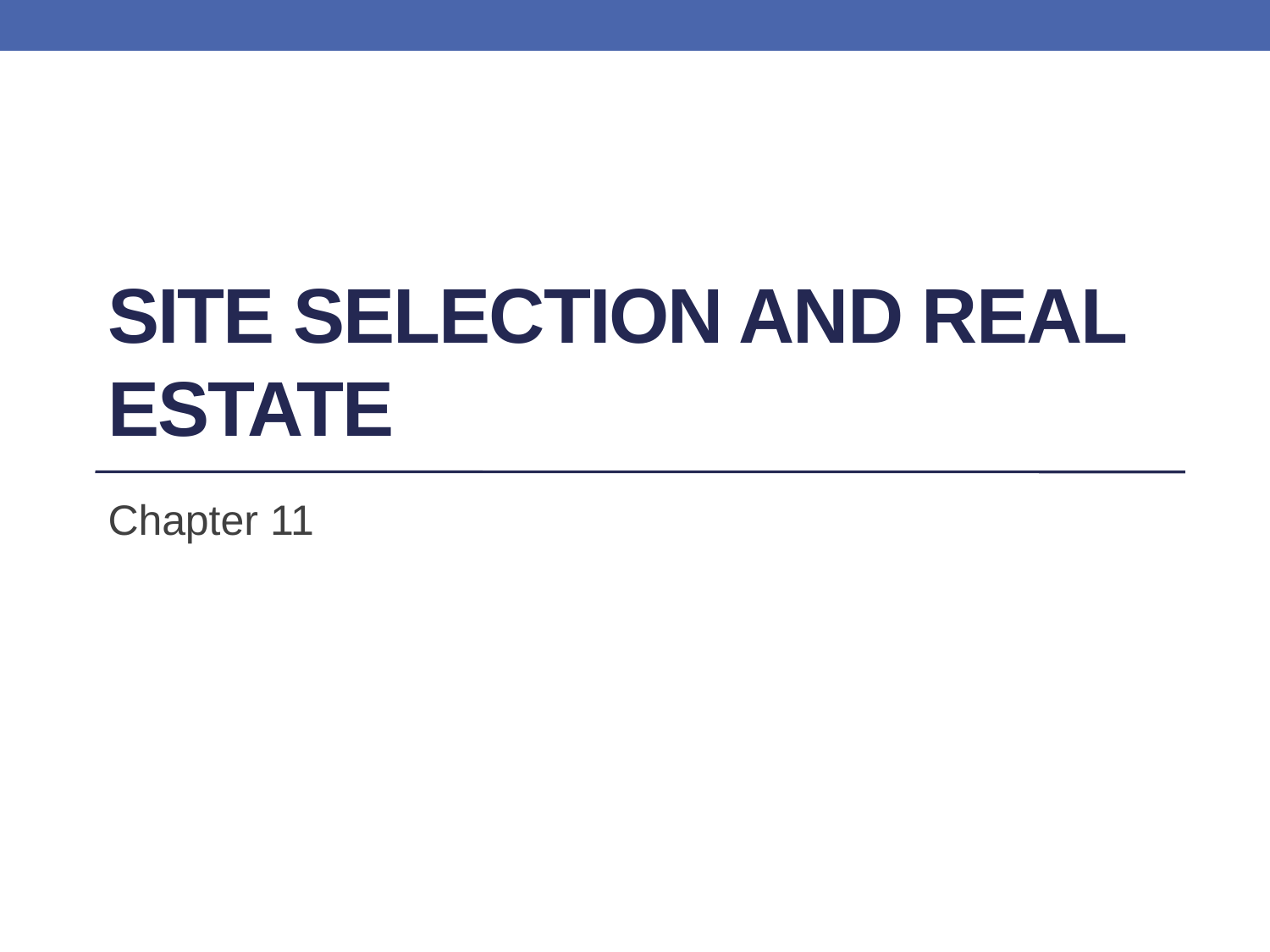

# Site Selection and Real Estate
Chapter 11